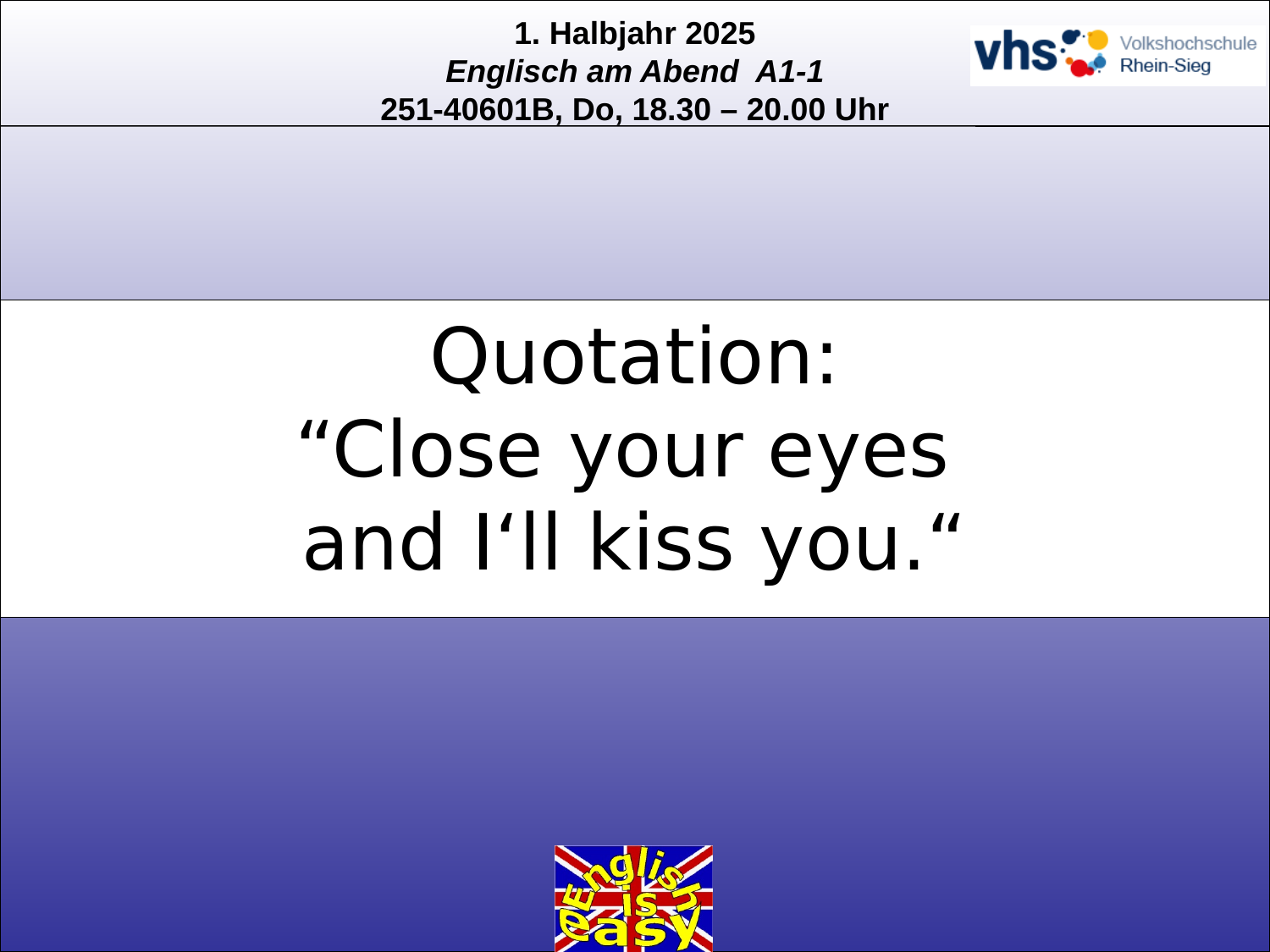

Quotation:
“Close your eyes
and I‘ll kiss you.“